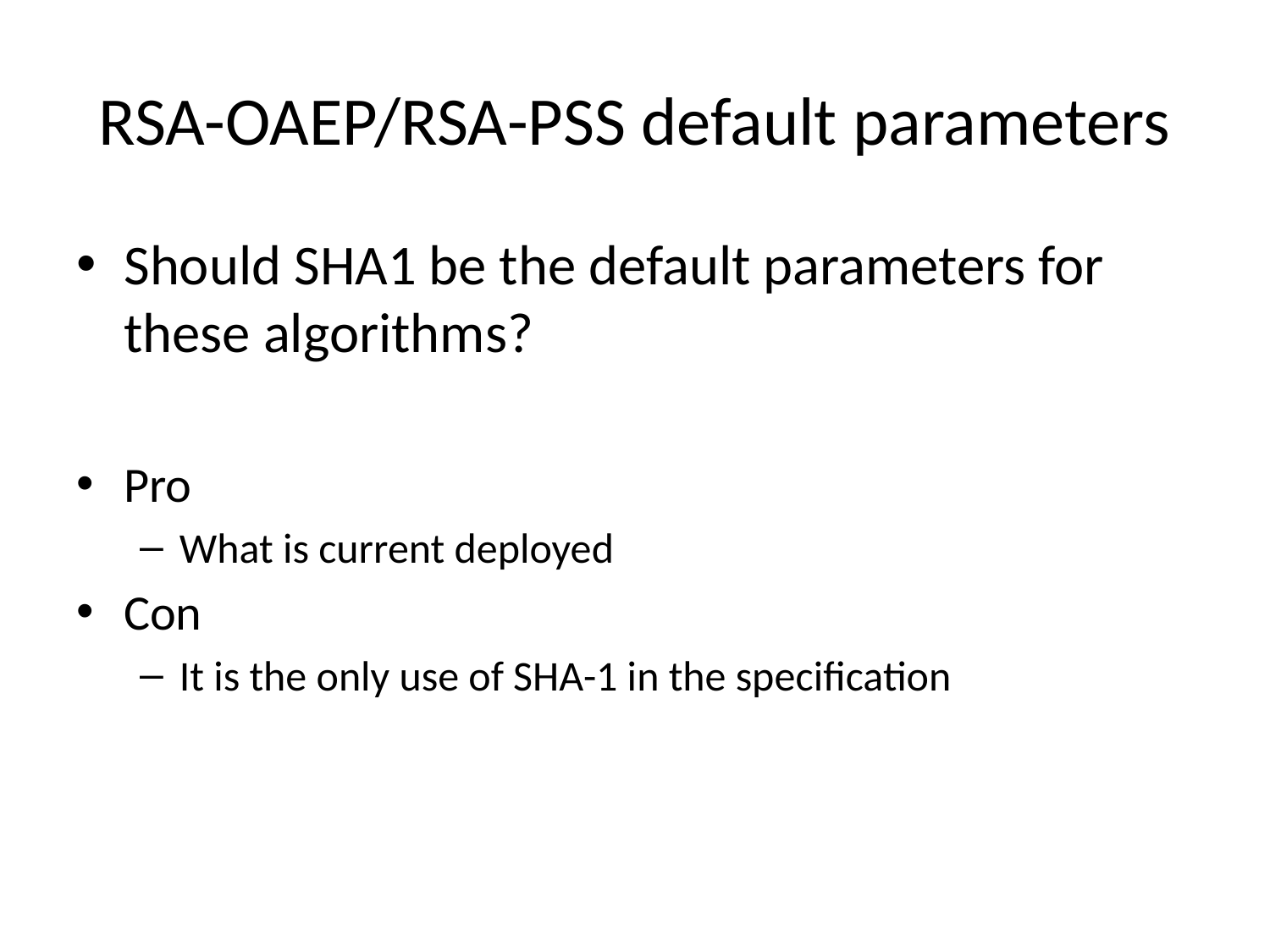

# RSA-OAEP/RSA-PSS default parameters
Should SHA1 be the default parameters for these algorithms?

Pro
What is current deployed
Con
It is the only use of SHA-1 in the specification